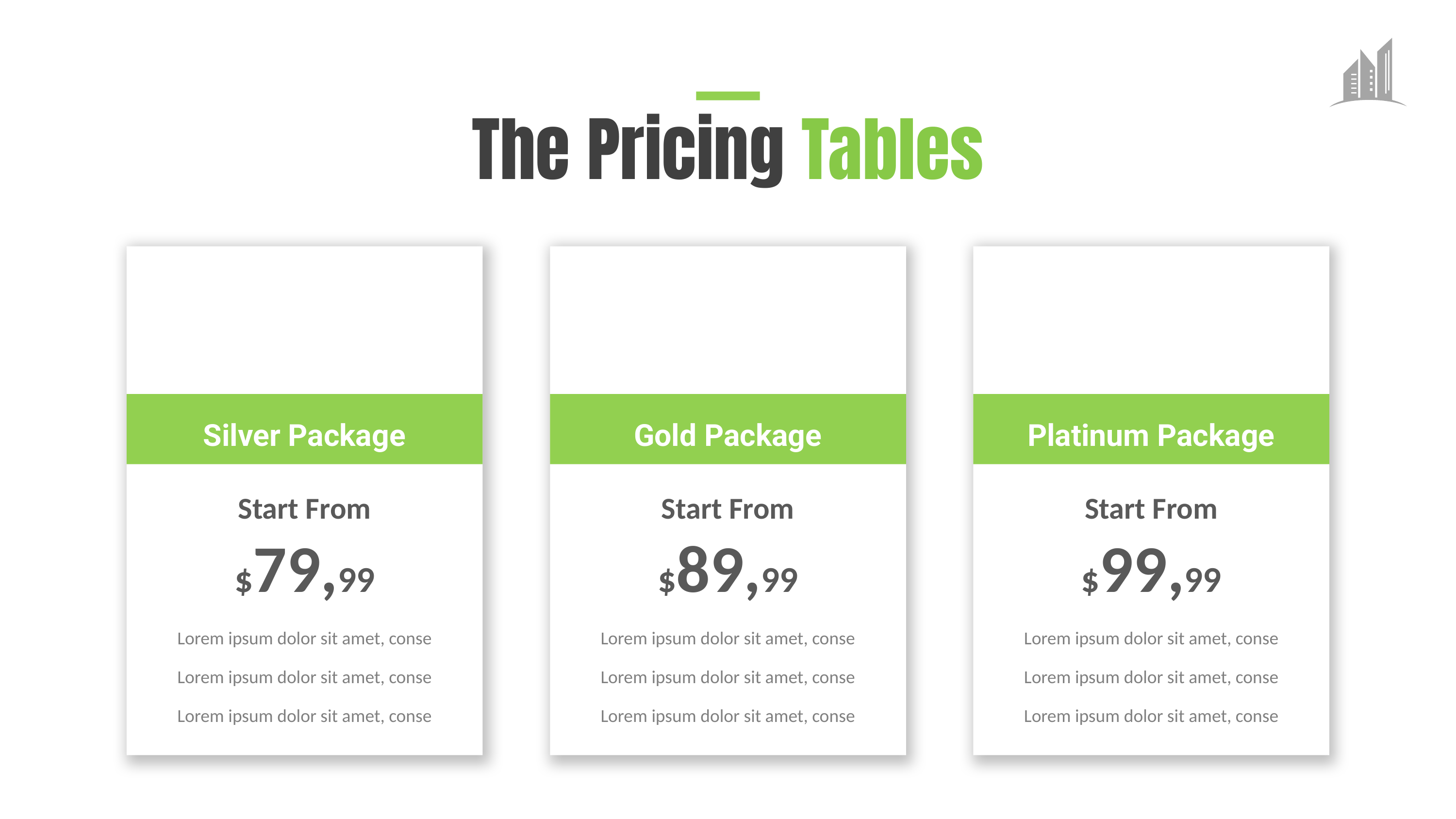

The Pricing Tables

Silver Package

Gold Package

Platinum Package
Start From
Start From
Start From
$79,99
$89,99
$99,99
Lorem ipsum dolor sit amet, conse
Lorem ipsum dolor sit amet, conse
Lorem ipsum dolor sit amet, conse
Lorem ipsum dolor sit amet, conse
Lorem ipsum dolor sit amet, conse
Lorem ipsum dolor sit amet, conse
Lorem ipsum dolor sit amet, conse
Lorem ipsum dolor sit amet, conse
Lorem ipsum dolor sit amet, conse